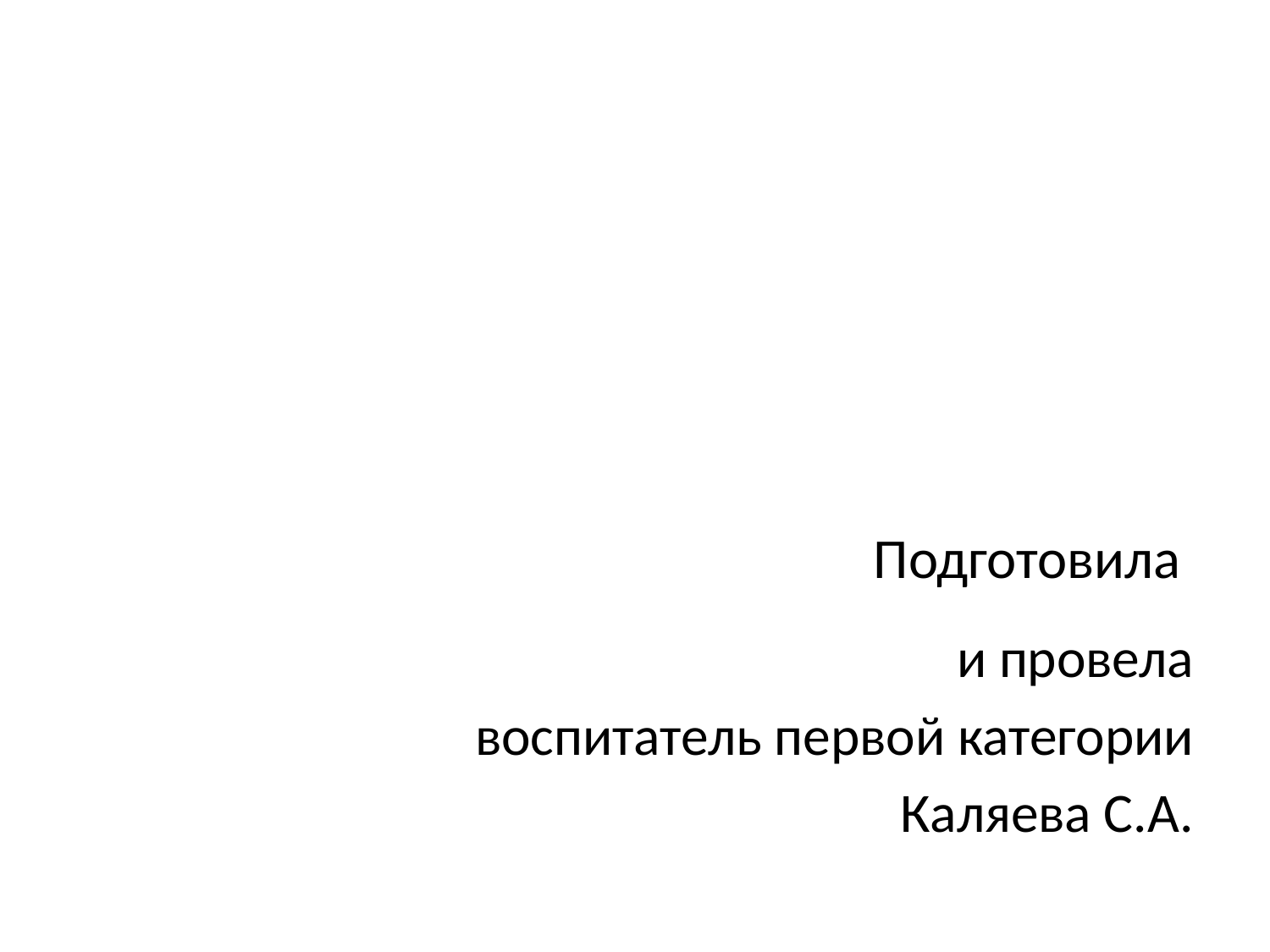

# Подготовила
и провела
 воспитатель первой категории
Каляева С.А.